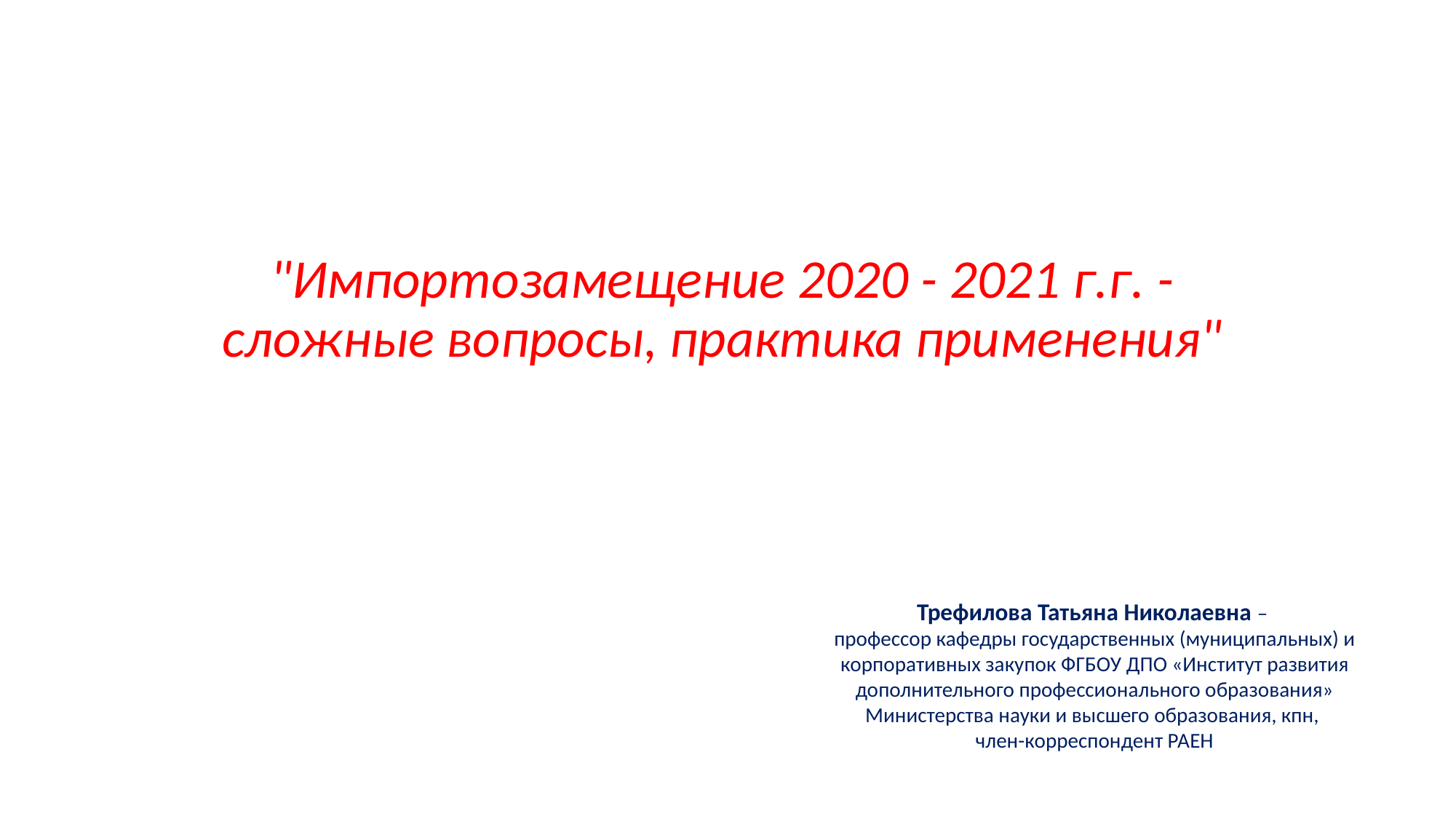

# "Импортозамещение 2020 - 2021 г.г. - сложные вопросы, практика применения"
Трефилова Татьяна Николаевна –
профессор кафедры государственных (муниципальных) и корпоративных закупок ФГБОУ ДПО «Институт развития дополнительного профессионального образования» Министерства науки и высшего образования, кпн,
член-корреспондент РАЕН